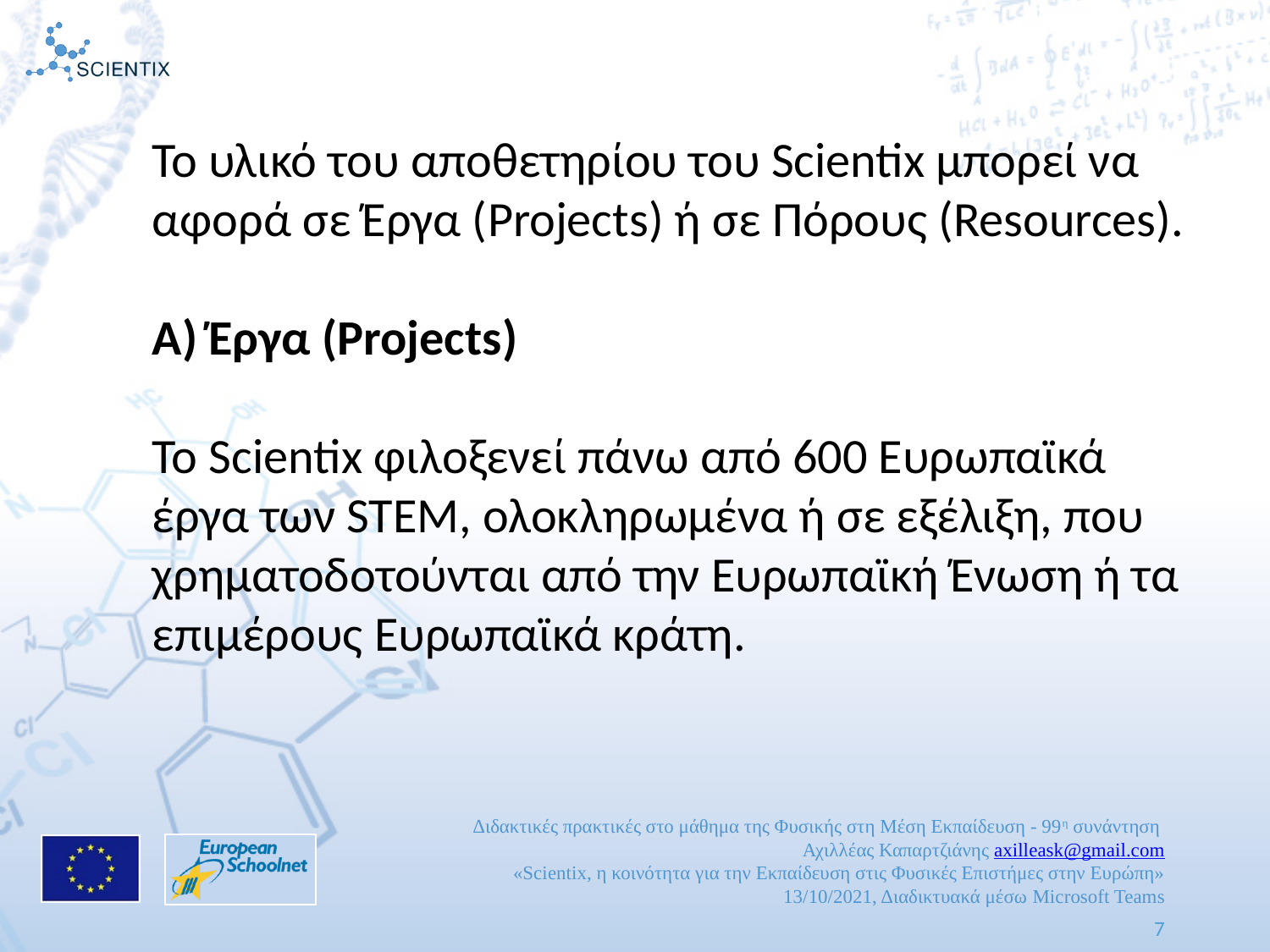

Το υλικό του αποθετηρίου του Scientix μπορεί να αφορά σε Έργα (Projects) ή σε Πόρους (Resources).

Α) Έργα (Projects)

Το Scientix φιλοξενεί πάνω από 600 Ευρωπαϊκά έργα των STEM, ολοκληρωμένα ή σε εξέλιξη, που χρηματοδοτούνται από την Ευρωπαϊκή Ένωση ή τα επιμέρους Ευρωπαϊκά κράτη.